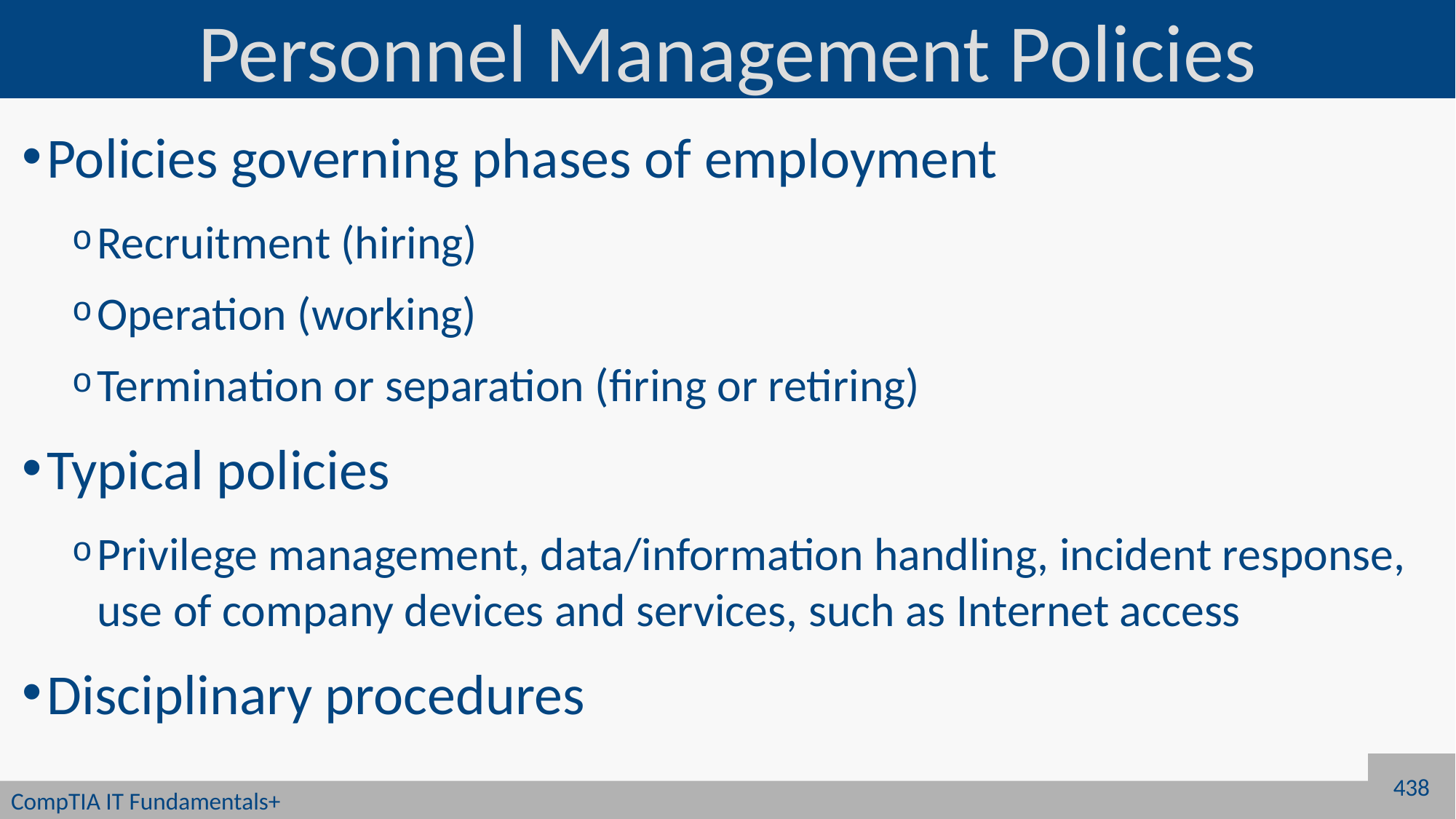

# Personnel Management Policies
Policies governing phases of employment
Recruitment (hiring)
Operation (working)
Termination or separation (firing or retiring)
Typical policies
Privilege management, data/information handling, incident response, use of company devices and services, such as Internet access
Disciplinary procedures
438
CompTIA IT Fundamentals+